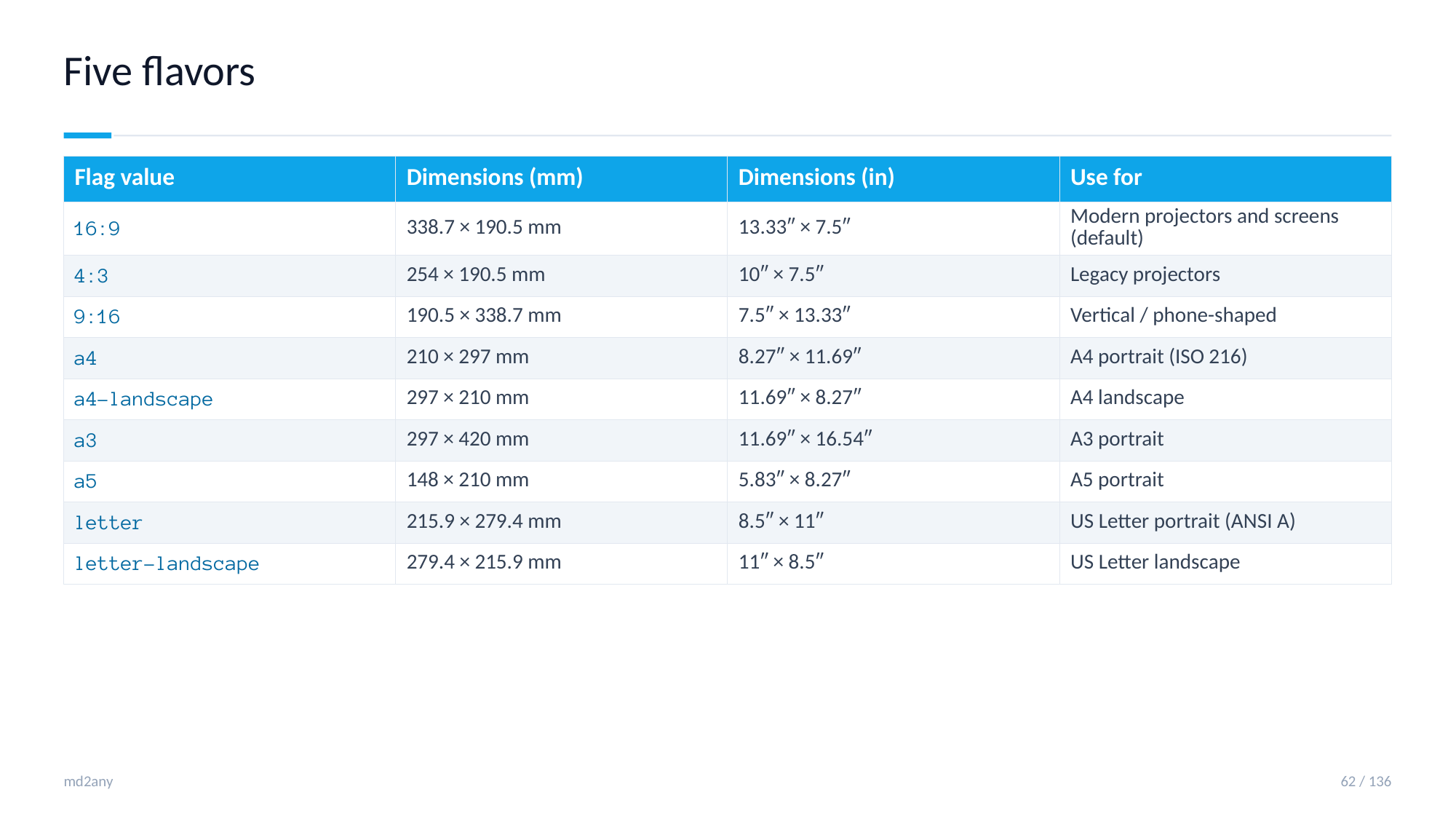

Five flavors

| Flag value | Dimensions (mm) | Dimensions (in) | Use for |
| --- | --- | --- | --- |
| 16:9 | 338.7 × 190.5 mm | 13.33″ × 7.5″ | Modern projectors and screens (default) |
| 4:3 | 254 × 190.5 mm | 10″ × 7.5″ | Legacy projectors |
| 9:16 | 190.5 × 338.7 mm | 7.5″ × 13.33″ | Vertical / phone-shaped |
| a4 | 210 × 297 mm | 8.27″ × 11.69″ | A4 portrait (ISO 216) |
| a4-landscape | 297 × 210 mm | 11.69″ × 8.27″ | A4 landscape |
| a3 | 297 × 420 mm | 11.69″ × 16.54″ | A3 portrait |
| a5 | 148 × 210 mm | 5.83″ × 8.27″ | A5 portrait |
| letter | 215.9 × 279.4 mm | 8.5″ × 11″ | US Letter portrait (ANSI A) |
| letter-landscape | 279.4 × 215.9 mm | 11″ × 8.5″ | US Letter landscape |
md2any
62 / 136